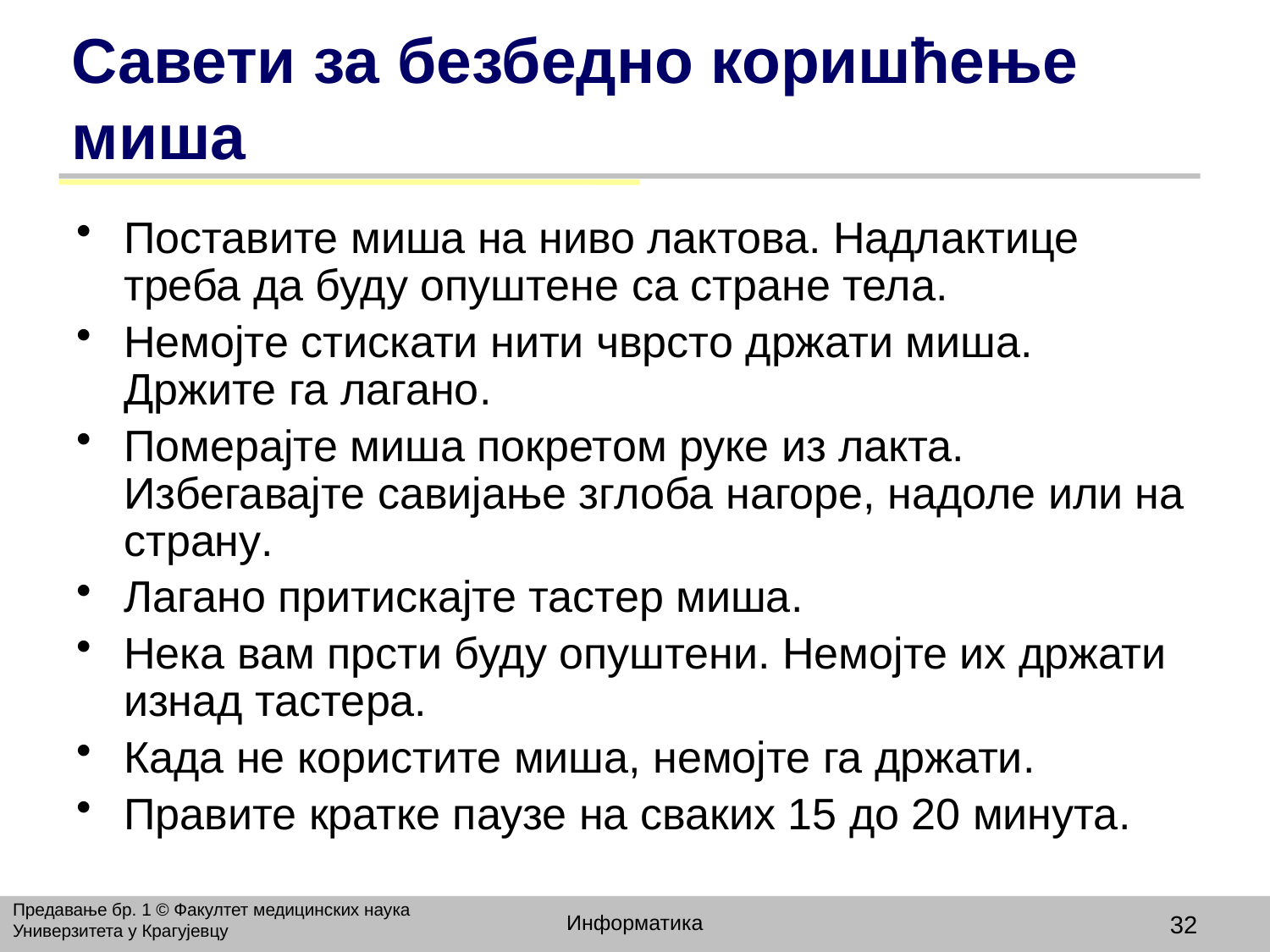

# Савети за безбедно коришћење миша
Поставите миша на ниво лактова. Надлактице треба да буду опуштене са стране тела.
Немојте стискати нити чврсто држати миша. Држите га лагано.
Померајте миша покретом руке из лакта. Избегавајте савијање зглоба нагоре, надоле или на страну.
Лагано притискајте тастер миша.
Нека вам прсти буду опуштени. Немојте их држати изнад тастера.
Када не користите миша, немојте га држати.
Правите кратке паузе на сваких 15 до 20 минута.
Предавање бр. 1 © Факултет медицинских наука Универзитета у Крагујевцу
Информатика
32